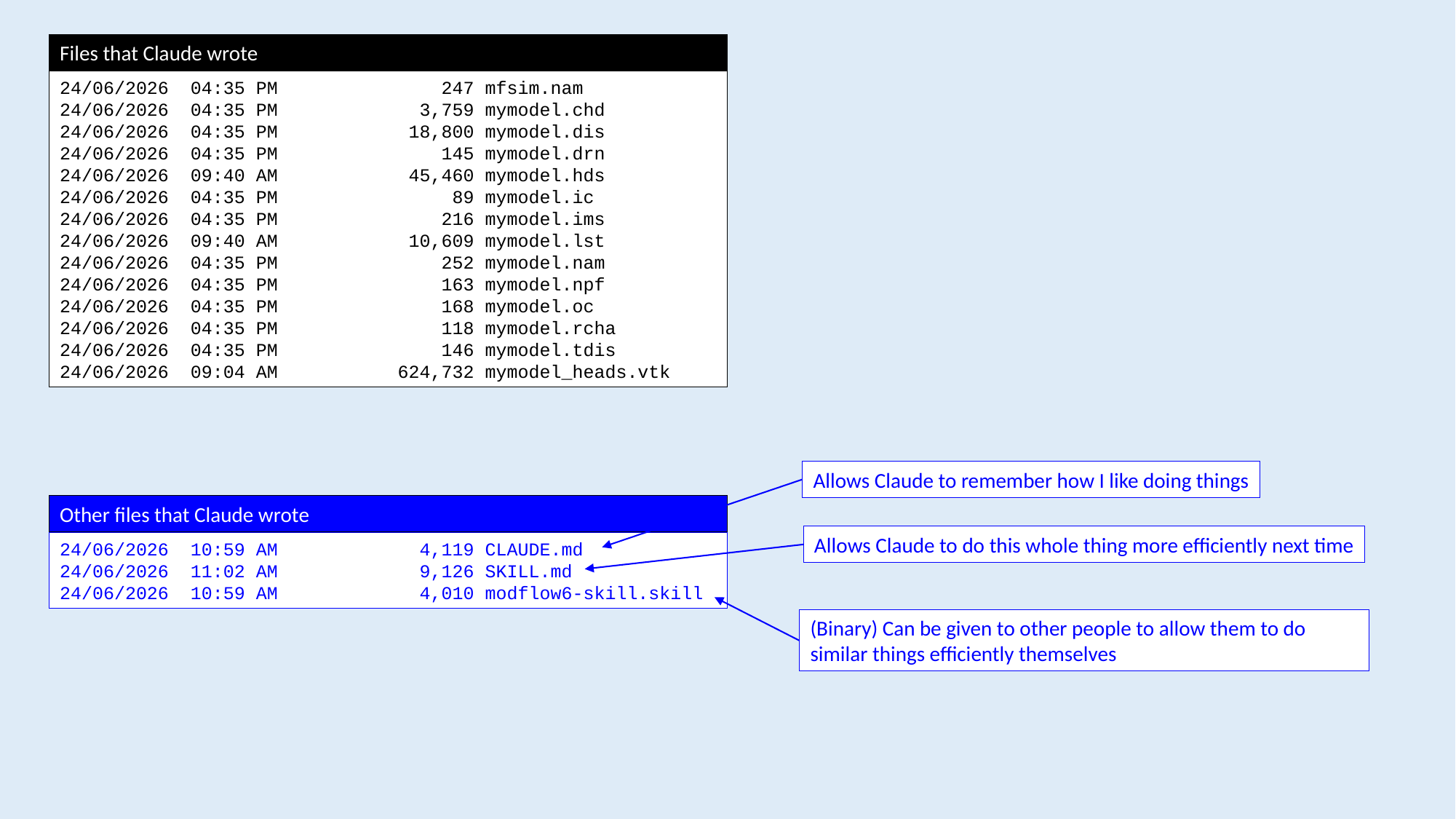

Files that Claude wrote
24/06/2026  04:35 PM               247 mfsim.nam
24/06/2026  04:35 PM             3,759 mymodel.chd
24/06/2026  04:35 PM            18,800 mymodel.dis
24/06/2026  04:35 PM               145 mymodel.drn
24/06/2026  09:40 AM            45,460 mymodel.hds
24/06/2026  04:35 PM                89 mymodel.ic
24/06/2026  04:35 PM               216 mymodel.ims
24/06/2026  09:40 AM            10,609 mymodel.lst
24/06/2026  04:35 PM               252 mymodel.nam
24/06/2026  04:35 PM               163 mymodel.npf
24/06/2026  04:35 PM               168 mymodel.oc
24/06/2026  04:35 PM               118 mymodel.rcha
24/06/2026  04:35 PM               146 mymodel.tdis
24/06/2026  09:04 AM           624,732 mymodel_heads.vtk
Allows Claude to remember how I like doing things
Other files that Claude wrote
Allows Claude to do this whole thing more efficiently next time
24/06/2026  10:59 AM             4,119 CLAUDE.md
24/06/2026  11:02 AM             9,126 SKILL.md
24/06/2026  10:59 AM             4,010 modflow6-skill.skill
(Binary) Can be given to other people to allow them to do similar things efficiently themselves